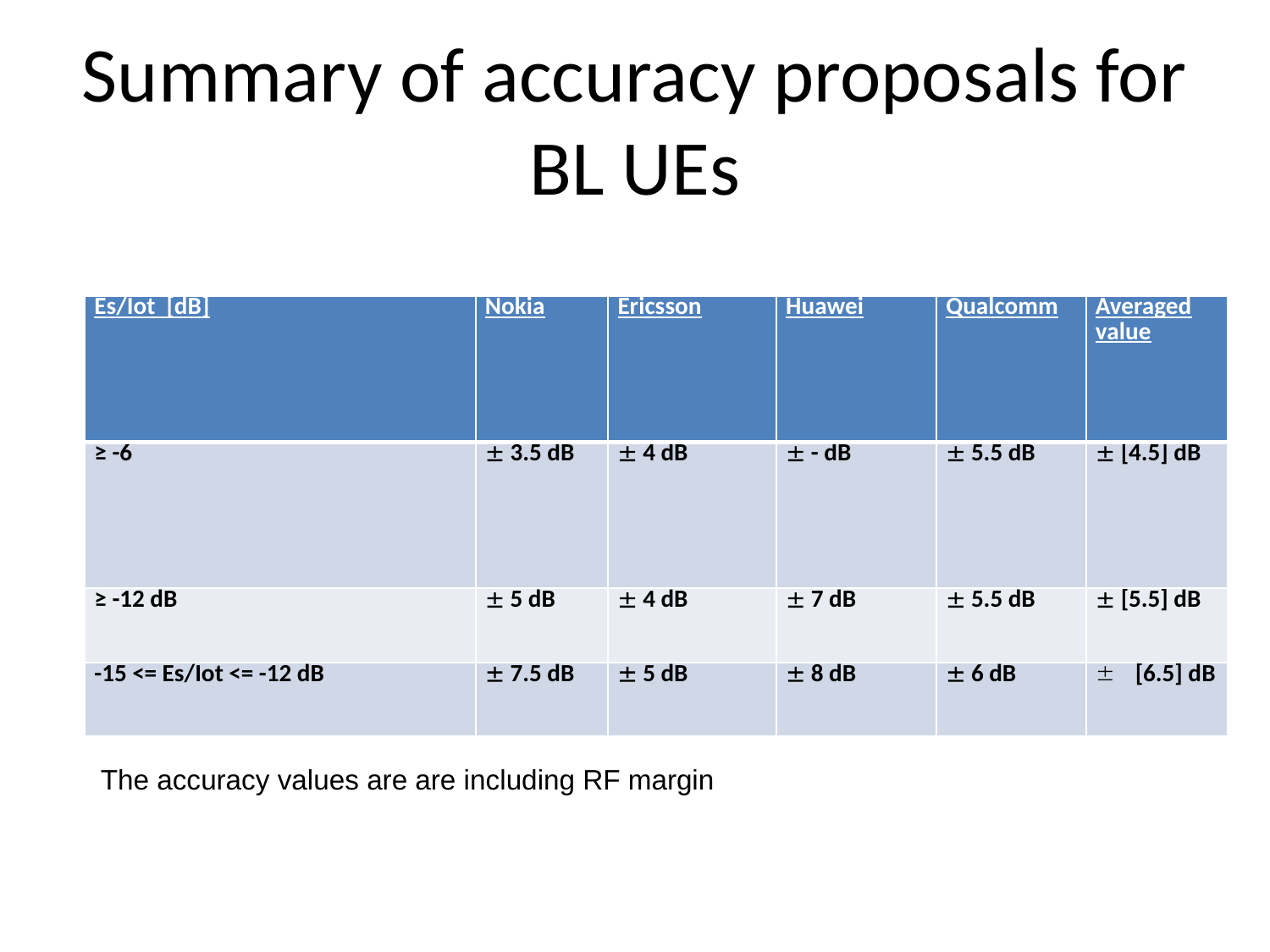

# Summary of accuracy proposals for BL UEs
| Es/Iot [dB] | Nokia | Ericsson | Huawei | Qualcomm | Averaged value |
| --- | --- | --- | --- | --- | --- |
| ≥ -6 | ± 3.5 dB | ± 4 dB | ± - dB | ± 5.5 dB | ± [4.5] dB |
| ≥ -12 dB | ± 5 dB | ± 4 dB | ± 7 dB | ± 5.5 dB | ± [5.5] dB |
| -15 <= Es/Iot <= -12 dB | ± 7.5 dB | ± 5 dB | ± 8 dB | ± 6 dB | [6.5] dB |
The accuracy values are are including RF margin